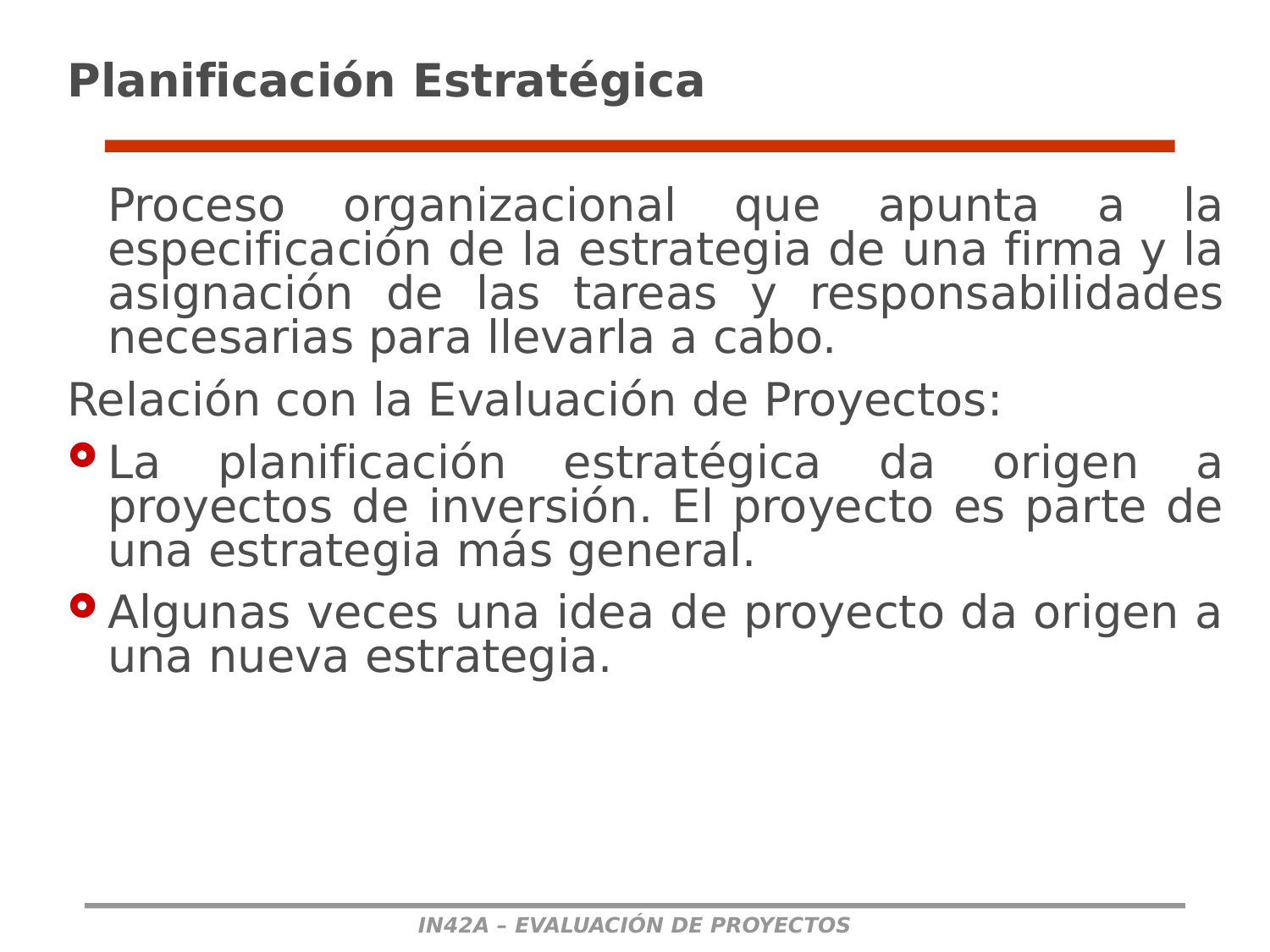

Planificación Estratégica

	Proceso organizacional que apunta a la especificación de la estrategia de una firma y la asignación de las tareas y responsabilidades necesarias para llevarla a cabo.
Relación con la Evaluación de Proyectos:
La planificación estratégica da origen a proyectos de inversión. El proyecto es parte de una estrategia más general.
Algunas veces una idea de proyecto da origen a una nueva estrategia.

IN42A – EVALUACIÓN DE PROYECTOS